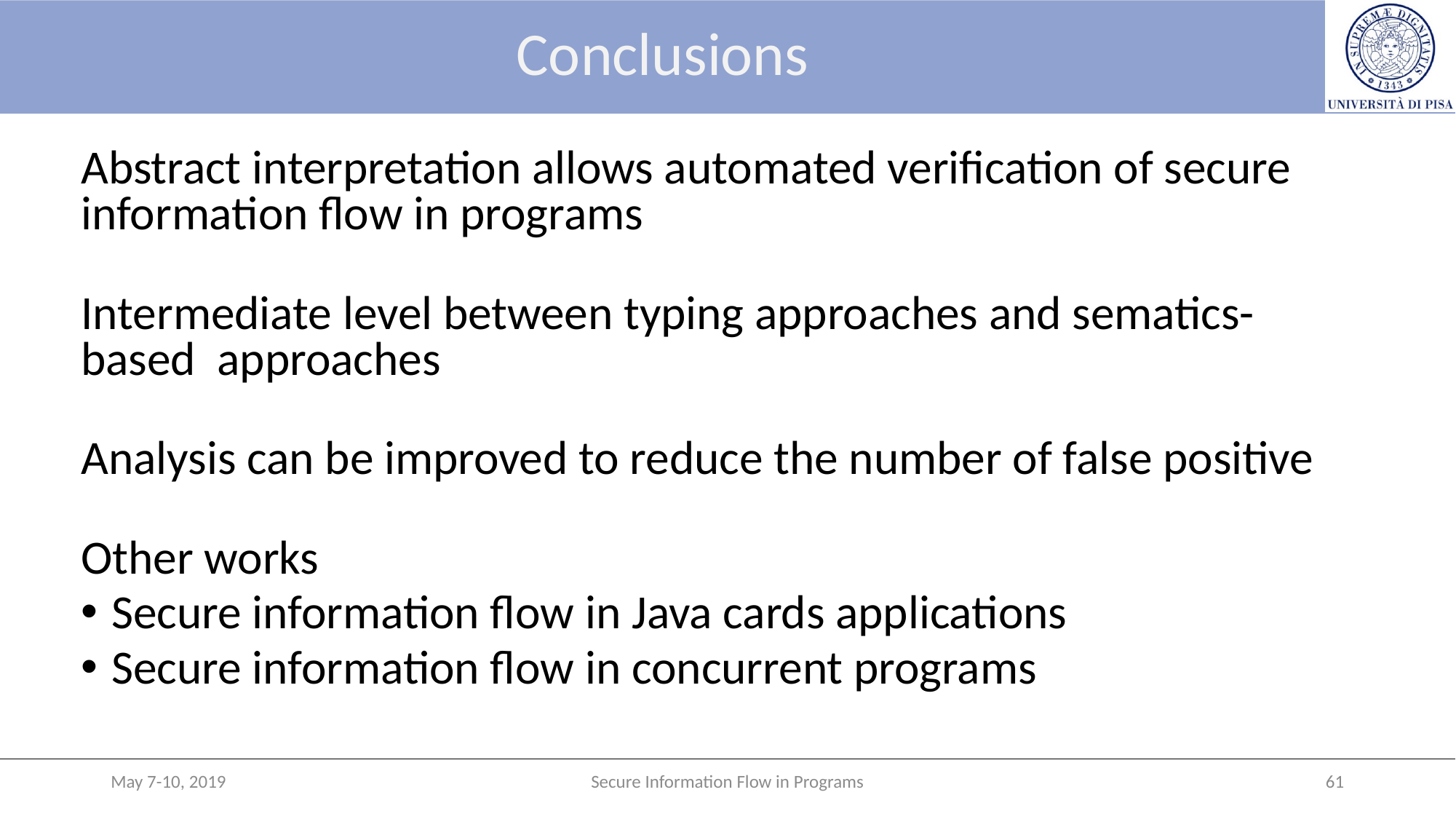

# Conclusions
Abstract interpretation allows automated verification of secure information flow in programs

Intermediate level between typing approaches and sematics-based  approaches

Analysis can be improved to reduce the number of false positive

Other works
Secure information flow in Java cards applications
Secure information flow in concurrent programs

May 7-10, 2019
Secure Information Flow in Programs
61